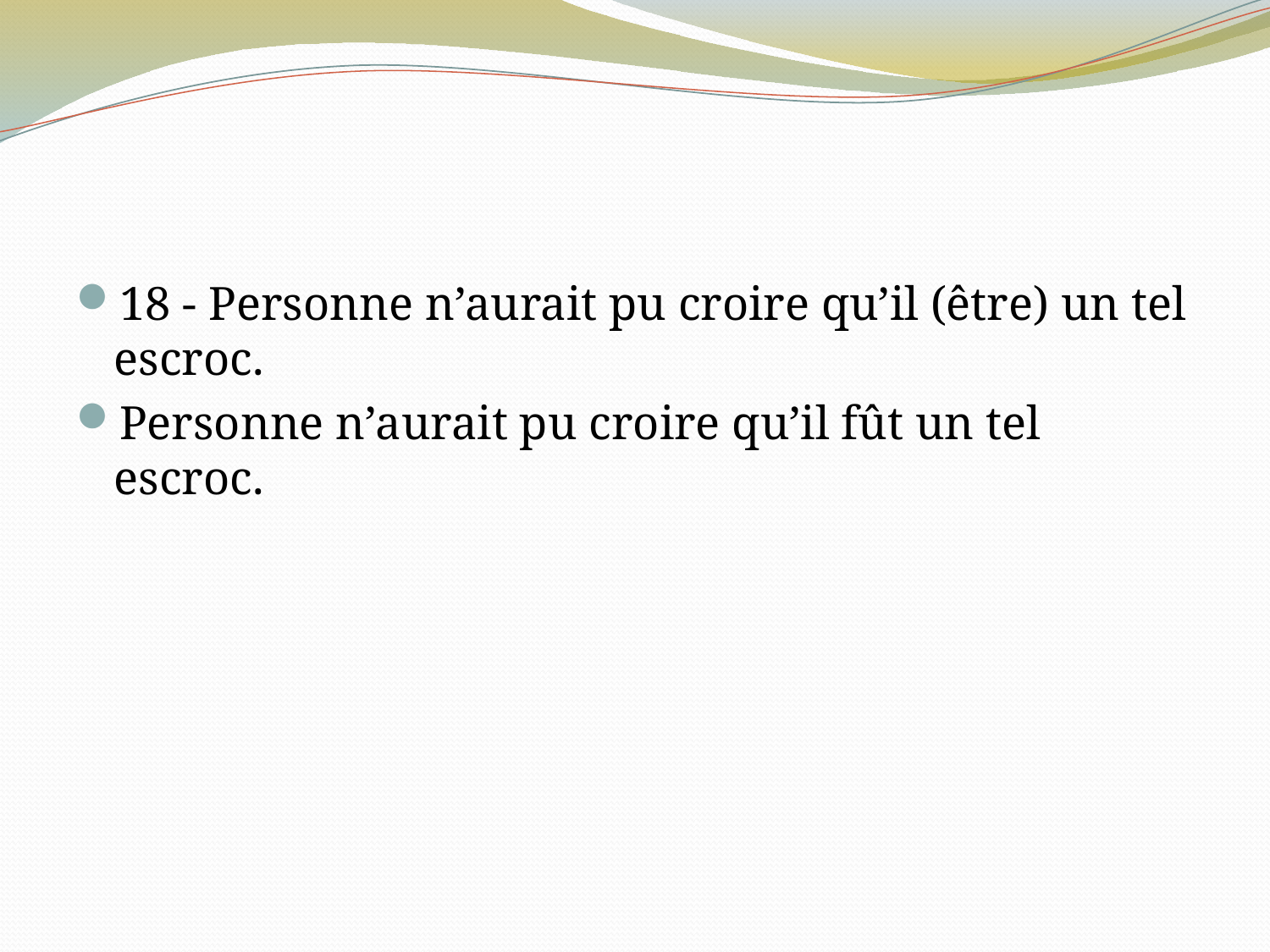

#
18 - Personne n’aurait pu croire qu’il (être) un tel escroc.
Personne n’aurait pu croire qu’il fût un tel escroc.